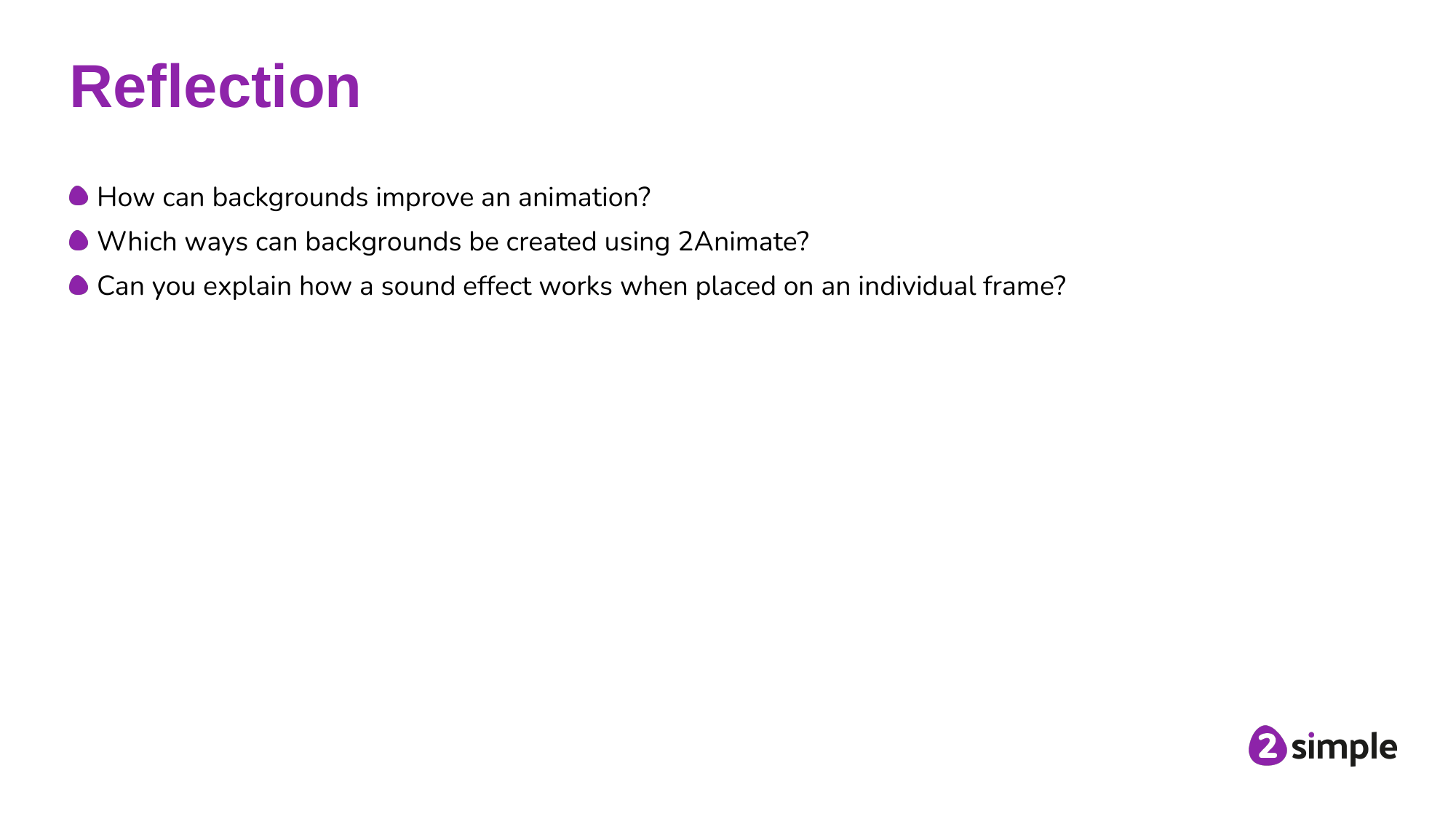

# Reflection
How can backgrounds improve an animation?
Which ways can backgrounds be created using 2Animate?
Can you explain how a sound effect works when placed on an individual frame?